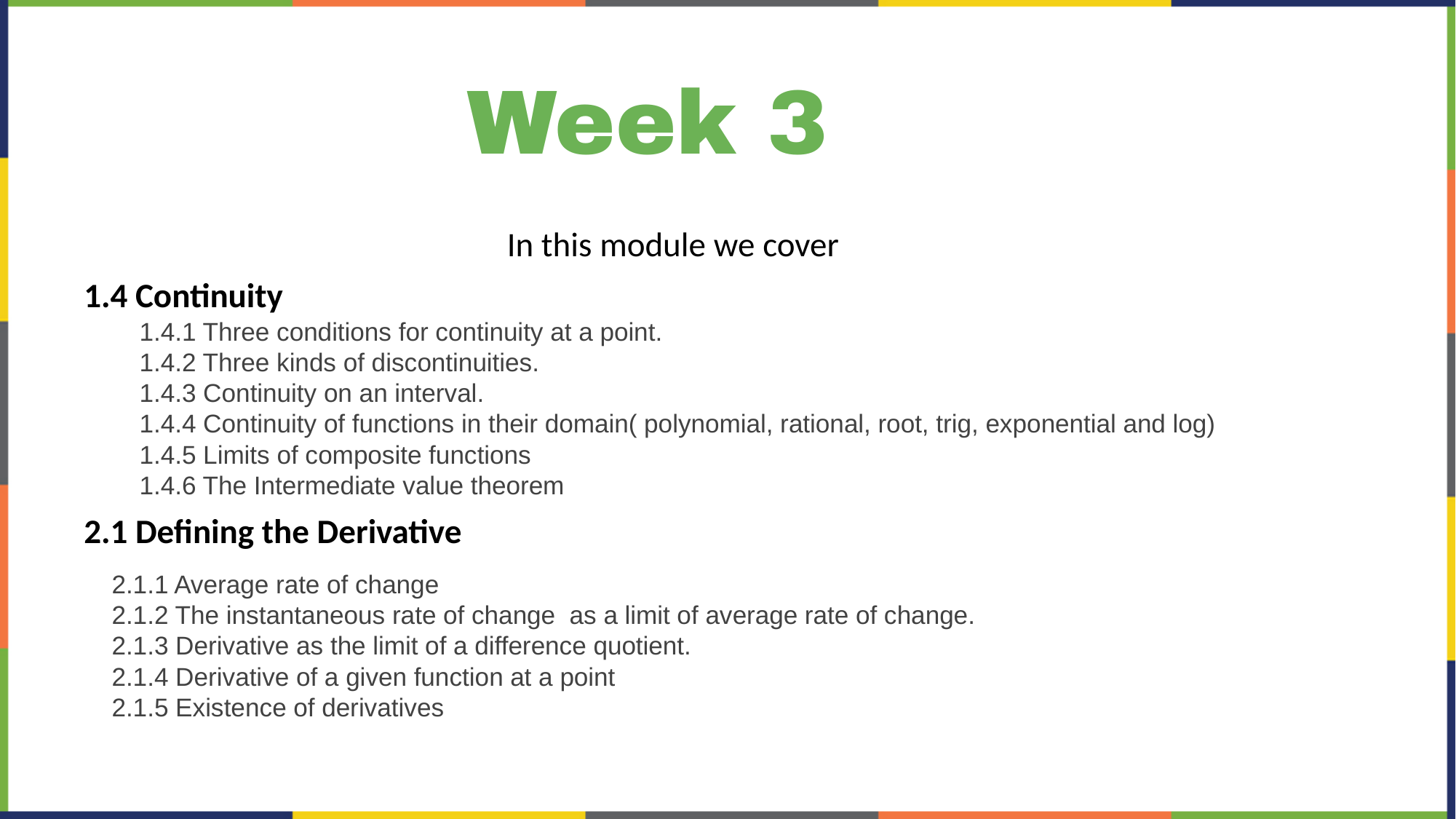

Week 3
In this module we cover
1.4 Continuity
1.4.1 Three conditions for continuity at a point.
1.4.2 Three kinds of discontinuities.
1.4.3 Continuity on an interval.
1.4.4 Continuity of functions in their domain( polynomial, rational, root, trig, exponential and log)
1.4.5 Limits of composite functions
1.4.6 The Intermediate value theorem
2.1 Defining the Derivative
2.1.1 Average rate of change
2.1.2 The instantaneous rate of change  as a limit of average rate of change.
2.1.3 Derivative as the limit of a difference quotient.
2.1.4 Derivative of a given function at a point
2.1.5 Existence of derivatives